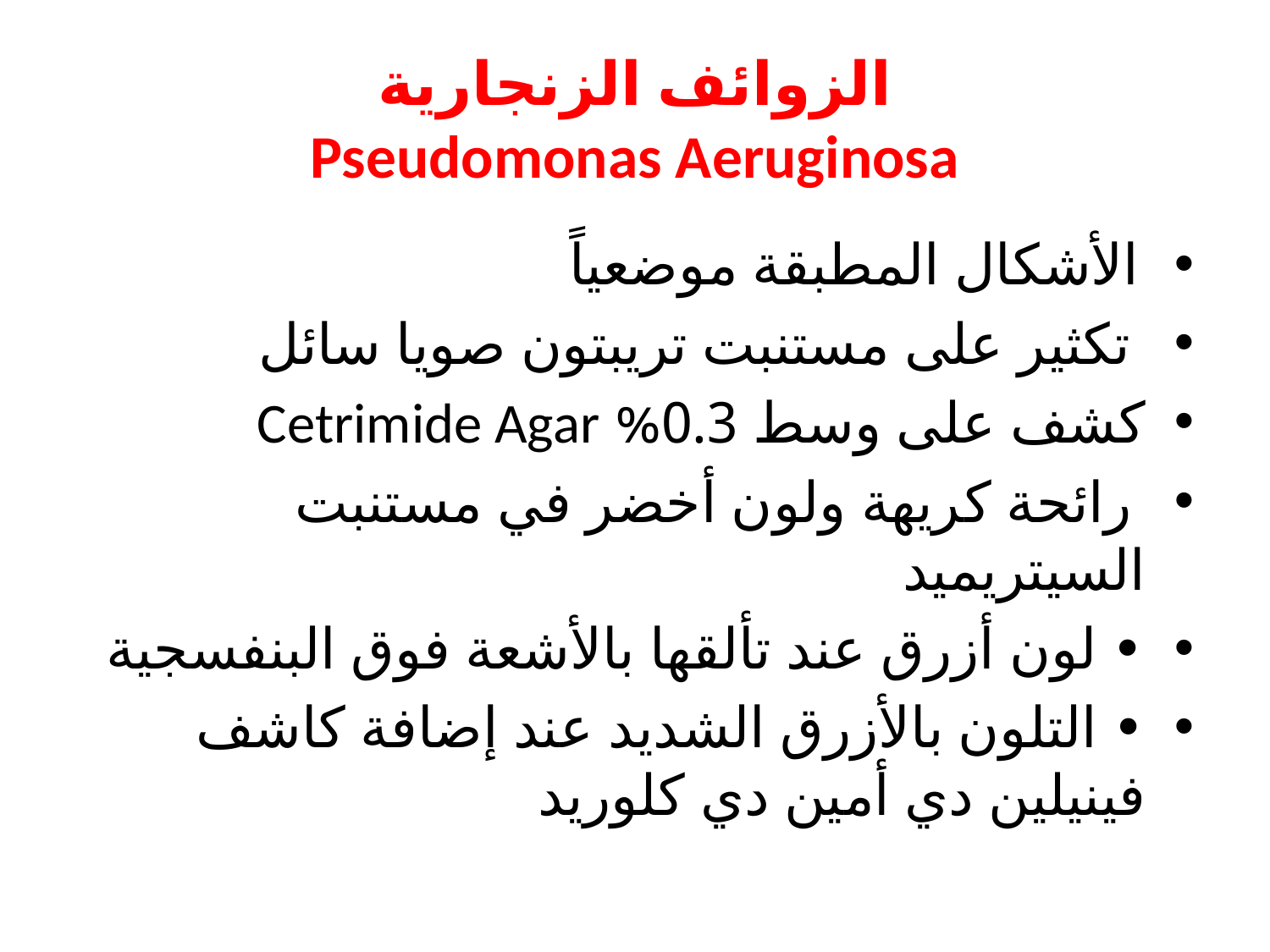

# الزوائف الزنجارية Pseudomonas Aeruginosa
الأشكال المطبقة موضعياً
 تكثير على مستنبت تريبتون صويا سائل
كشف على وسط 0.3% Cetrimide Agar
 رائحة كريهة ولون أخضر في مستنبت السيتريميد
• لون أزرق عند تألقها بالأشعة فوق البنفسجية
• التلون بالأزرق الشديد عند إضافة كاشف فينيلين دي أمين دي كلوريد